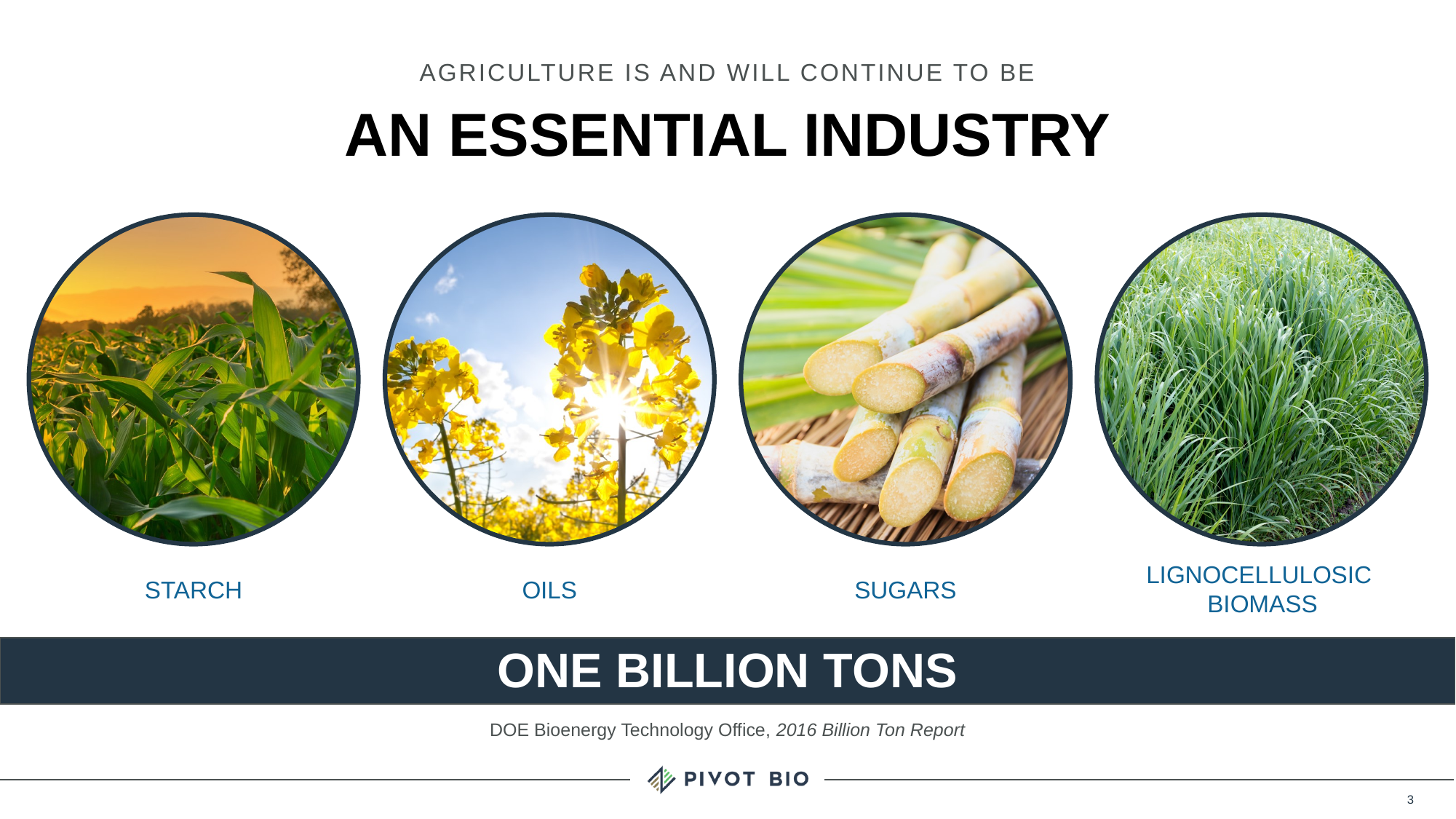

Agriculture is and will continue to be
# an essential industry

STARCH
OILS
SUGARS
Lignocellulosic
Biomass
ONE BILLION TONS
DOE Bioenergy Technology Office, 2016 Billion Ton Report